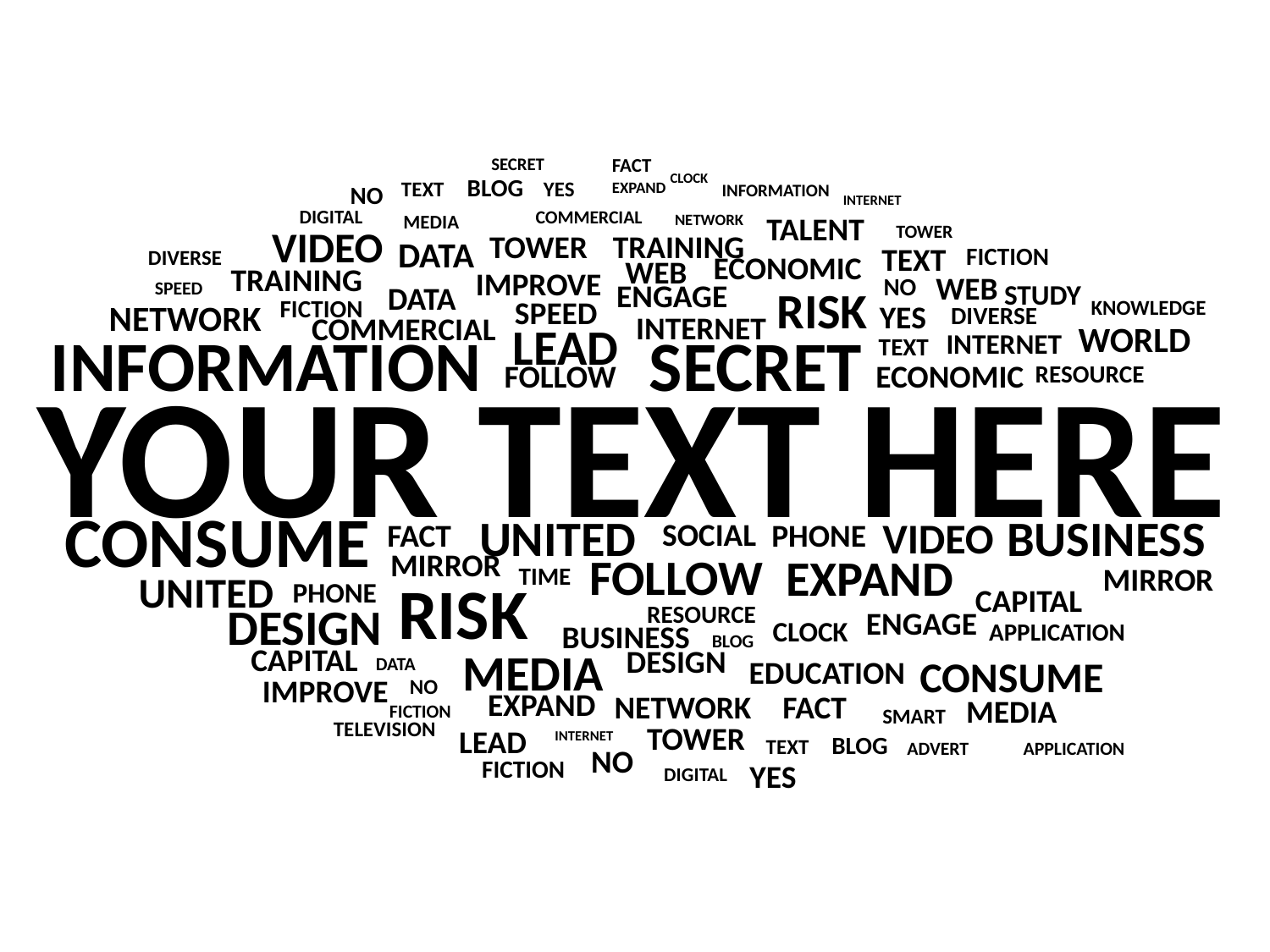

SECRET
FACT
CLOCK
YES
EXPAND
INFORMATION
TEXT
NO
BLOG
INTERNET
DIGITAL
TALENT
MEDIA
NETWORK
COMMERCIAL
TOWER
TOWER
DATA
VIDEO
TRAINING
DIVERSE
FICTION
TEXT
ECONOMIC
TRAINING
WEB
NO
STUDY
IMPROVE
RISK
WEB
SPEED
ENGAGE
DATA
KNOWLEDGE
NETWORK
DIVERSE
FICTION
SPEED
YES
INTERNET
WORLD
COMMERCIAL
INTERNET
LEAD
TEXT
INFORMATION
SECRET
YOUR TEXT HERE
ECONOMIC
RESOURCE
FOLLOW
PHONE
CONSUME
UNITED
BUSINESS
VIDEO
SOCIAL
FACT
MIRROR
TIME
FOLLOW
EXPAND
UNITED
MIRROR
PHONE
CAPITAL
RISK
RESOURCE
DESIGN
ENGAGE
CLOCK
APPLICATION
BUSINESS
BLOG
CONSUME
EDUCATION
CAPITAL
DESIGN
DATA
MEDIA
NO
IMPROVE
EXPAND
NETWORK
FACT
FICTION
SMART
MEDIA
TELEVISION
INTERNET
TOWER
LEAD
TEXT
APPLICATION
ADVERT
BLOG
NO
FICTION
DIGITAL
YES